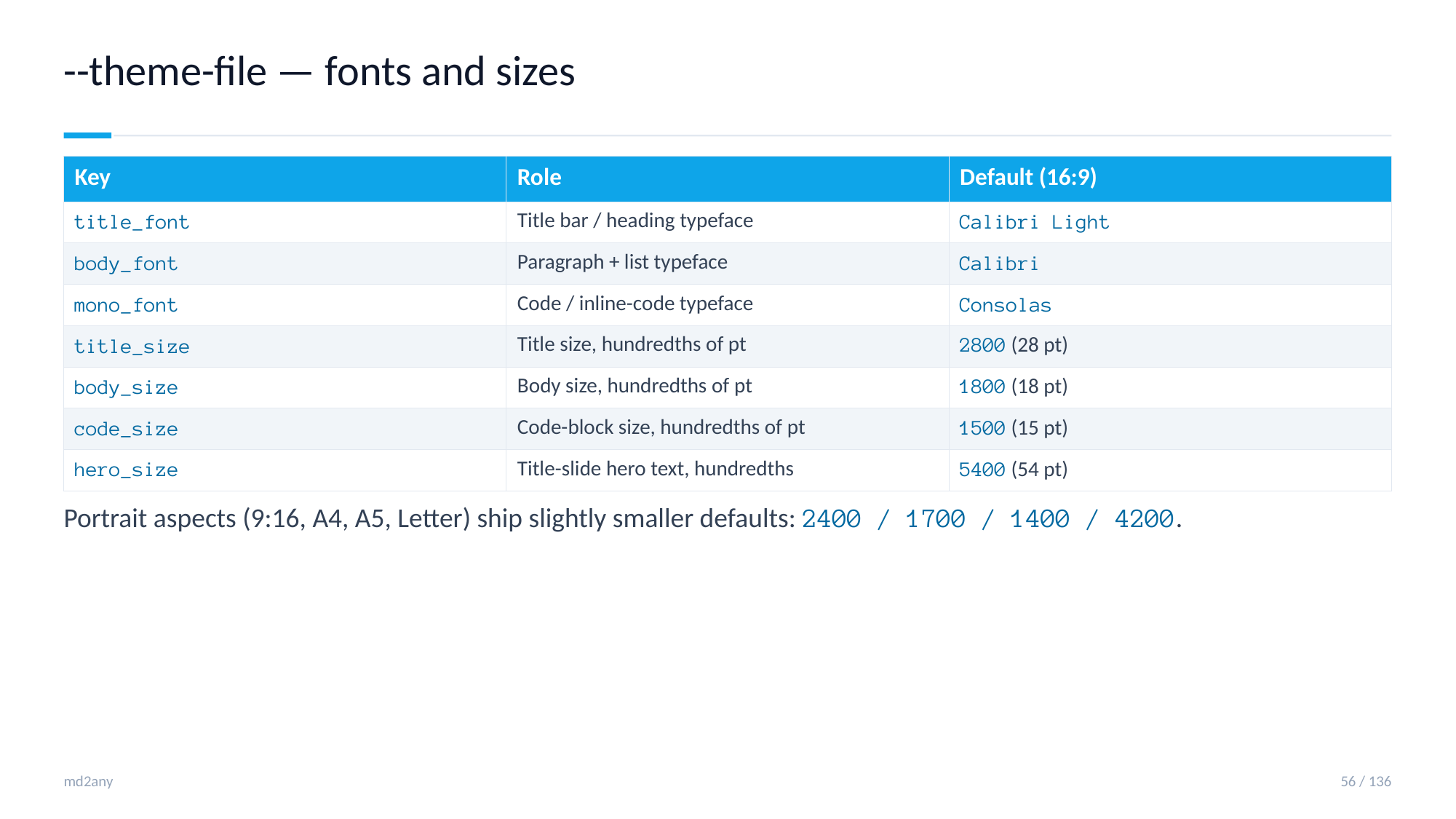

--theme-file — fonts and sizes

| Key | Role | Default (16:9) |
| --- | --- | --- |
| title\_font | Title bar / heading typeface | Calibri Light |
| body\_font | Paragraph + list typeface | Calibri |
| mono\_font | Code / inline-code typeface | Consolas |
| title\_size | Title size, hundredths of pt | 2800 (28 pt) |
| body\_size | Body size, hundredths of pt | 1800 (18 pt) |
| code\_size | Code-block size, hundredths of pt | 1500 (15 pt) |
| hero\_size | Title-slide hero text, hundredths | 5400 (54 pt) |
Portrait aspects (9:16, A4, A5, Letter) ship slightly smaller defaults: 2400 / 1700 / 1400 / 4200.
md2any
56 / 136